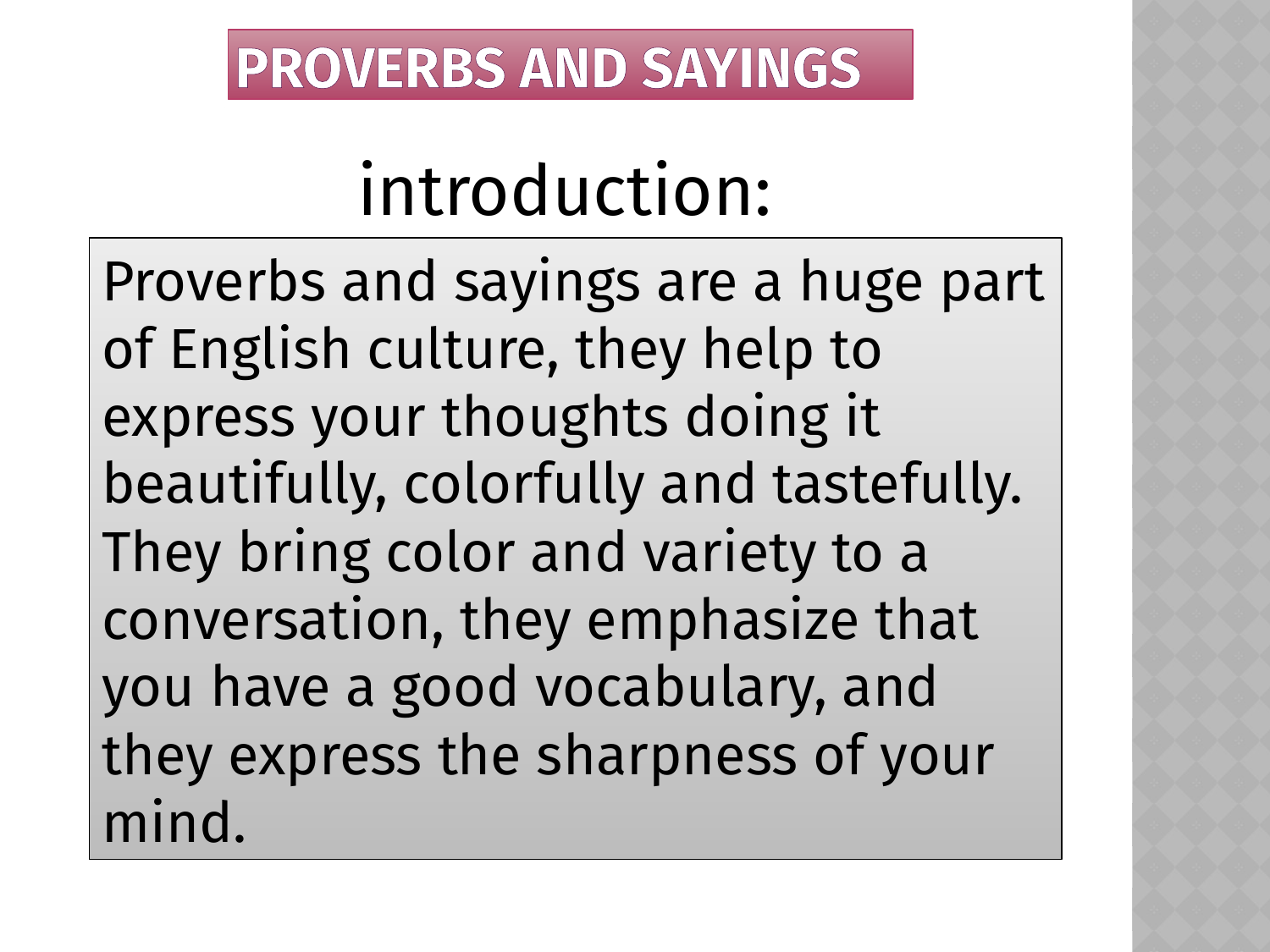

# Proverbs and sayings
  introduction:
Proverbs and sayings are a huge part of English culture, they help to express your thoughts doing it beautifully, colorfully and tastefully. They bring color and variety to a conversation, they emphasize that you have a good vocabulary, and they express the sharpness of your mind.